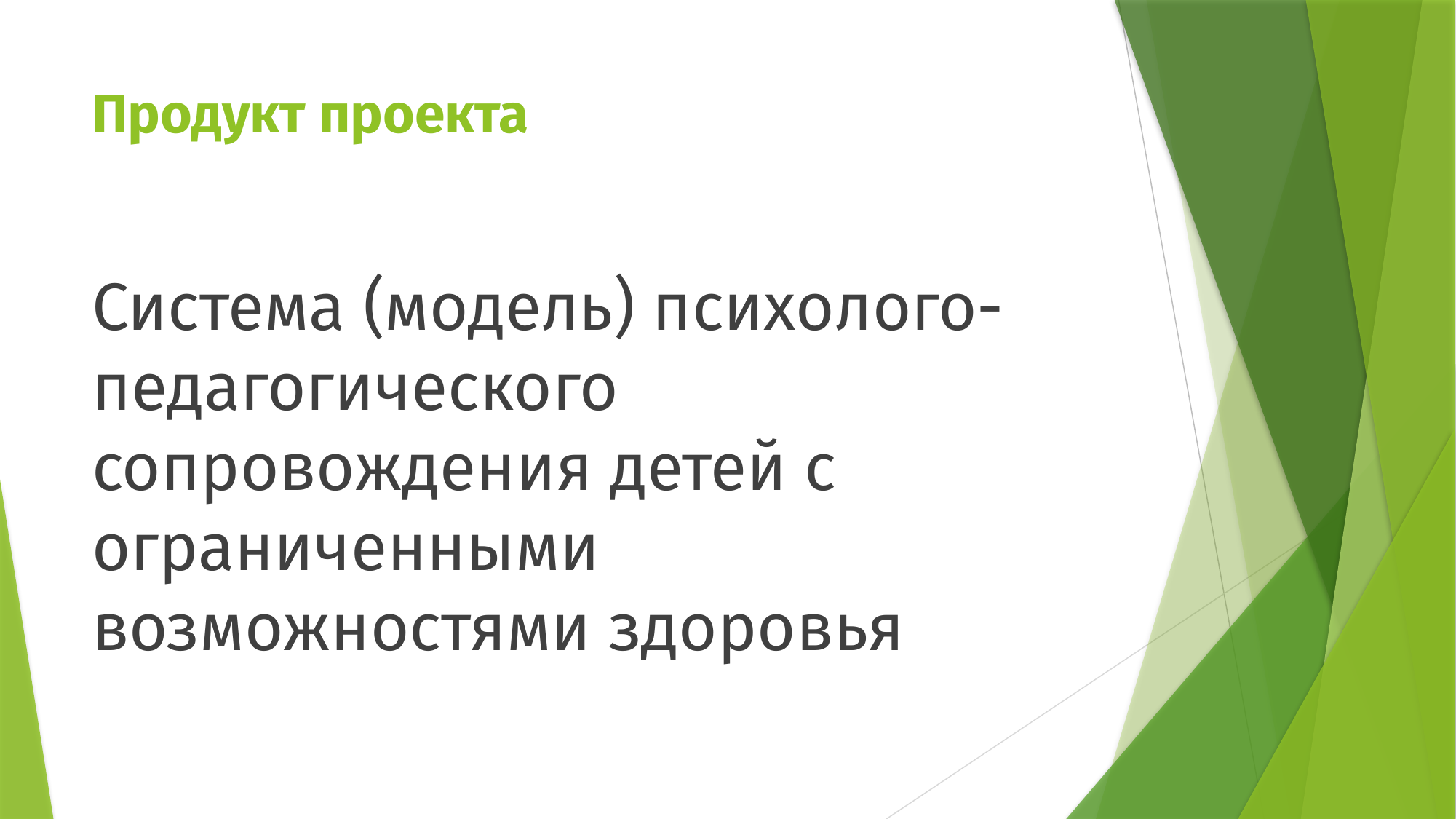

# Продукт проекта
Система (модель) психолого-педагогического сопровождения детей с ограниченными возможностями здоровья